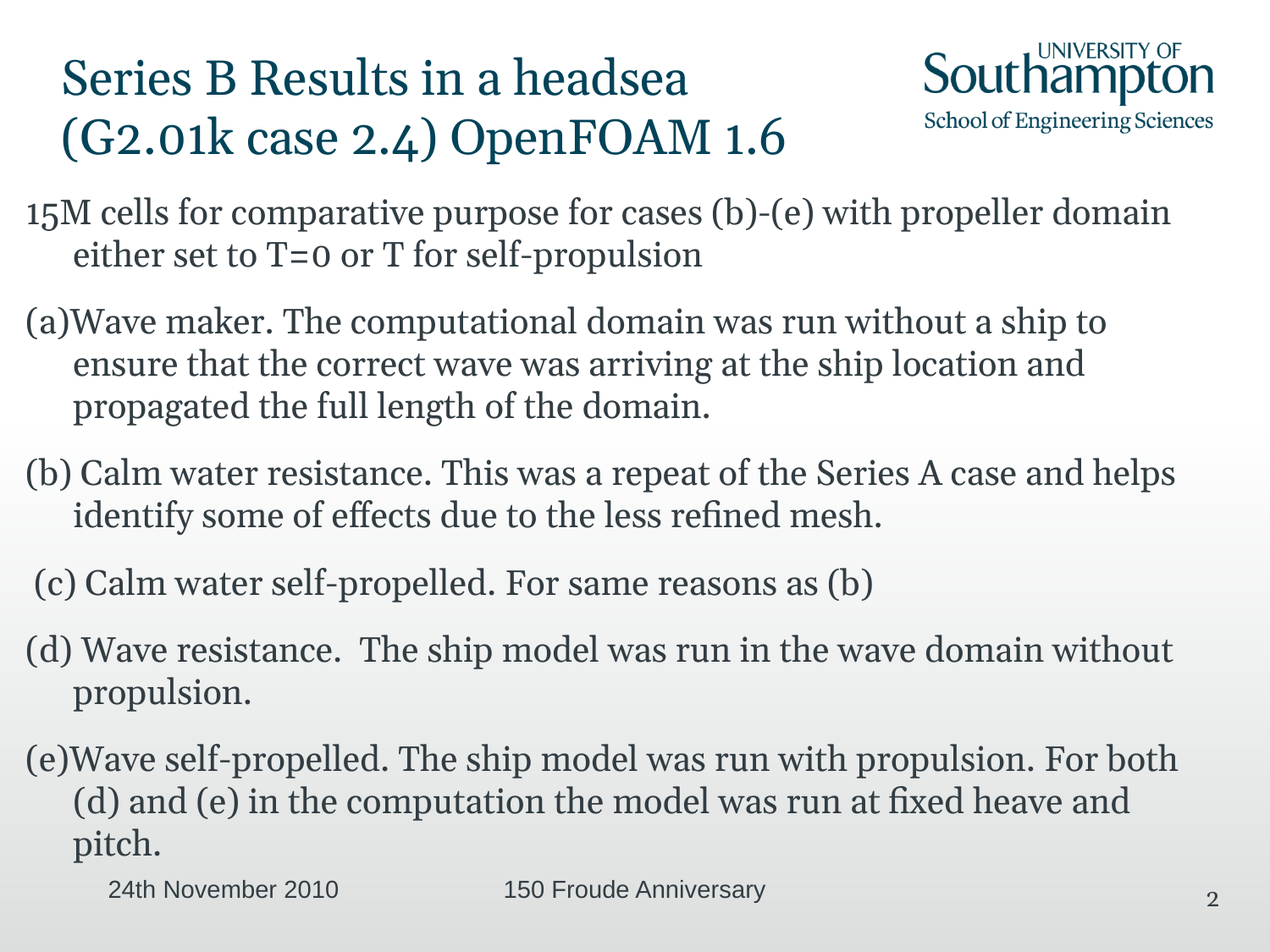

# Series B Results in a headsea (G2.01k case 2.4) OpenFOAM 1.6
15M cells for comparative purpose for cases (b)-(e) with propeller domain either set to T=0 or T for self-propulsion
(a)Wave maker. The computational domain was run without a ship to ensure that the correct wave was arriving at the ship location and propagated the full length of the domain.
(b) Calm water resistance. This was a repeat of the Series A case and helps identify some of effects due to the less refined mesh.
 (c) Calm water self-propelled. For same reasons as (b)
(d) Wave resistance.  The ship model was run in the wave domain without propulsion.
(e)Wave self-propelled. The ship model was run with propulsion. For both (d) and (e) in the computation the model was run at fixed heave and pitch.

24th November 2010
150 Froude Anniversary
2